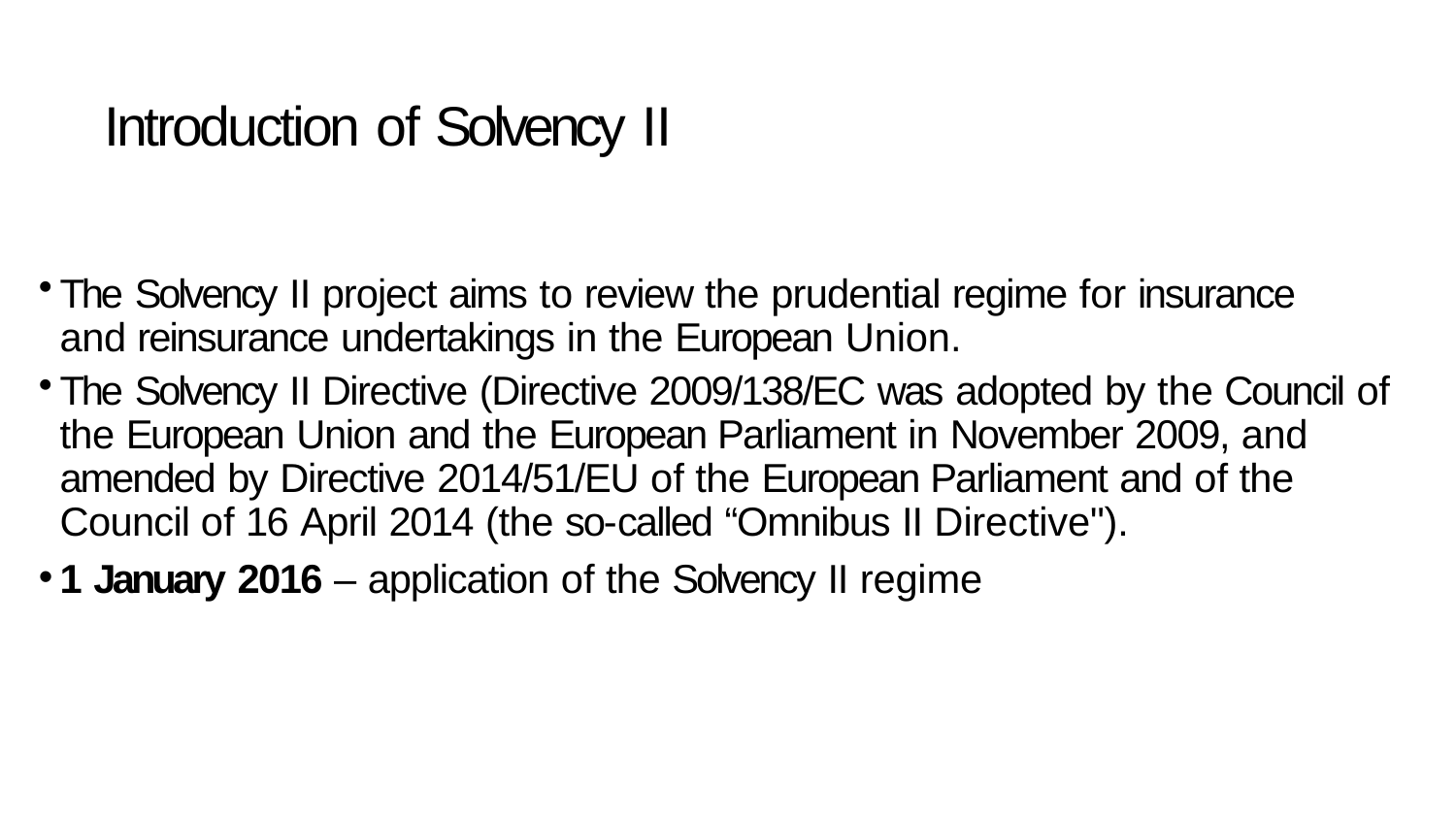

# Introduction of Solvency II
The Solvency II project aims to review the prudential regime for insurance and reinsurance undertakings in the European Union.
The Solvency II Directive (Directive 2009/138/EC was adopted by the Council of the European Union and the European Parliament in November 2009, and amended by Directive 2014/51/EU of the European Parliament and of the Council of 16 April 2014 (the so-called “Omnibus II Directive").
1 January 2016 – application of the Solvency II regime